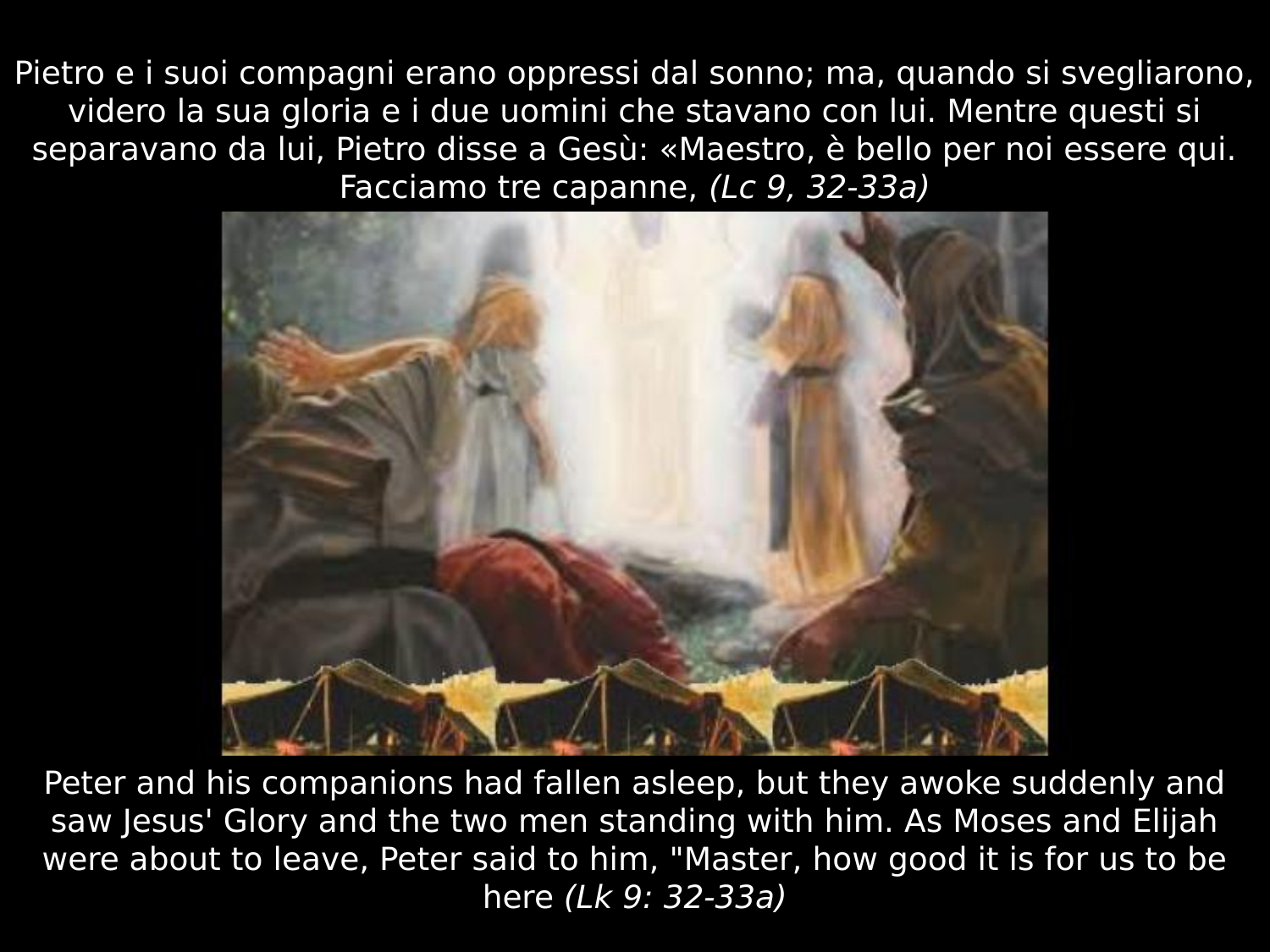

Pietro e i suoi compagni erano oppressi dal sonno; ma, quando si svegliarono, videro la sua gloria e i due uomini che stavano con lui. Mentre questi si separavano da lui, Pietro disse a Gesù: «Maestro, è bello per noi essere qui. Facciamo tre capanne, (Lc 9, 32-33a)
Peter and his companions had fallen asleep, but they awoke suddenly and saw Jesus' Glory and the two men standing with him. As Moses and Elijah were about to leave, Peter said to him, "Master, how good it is for us to be here (Lk 9: 32-33a)